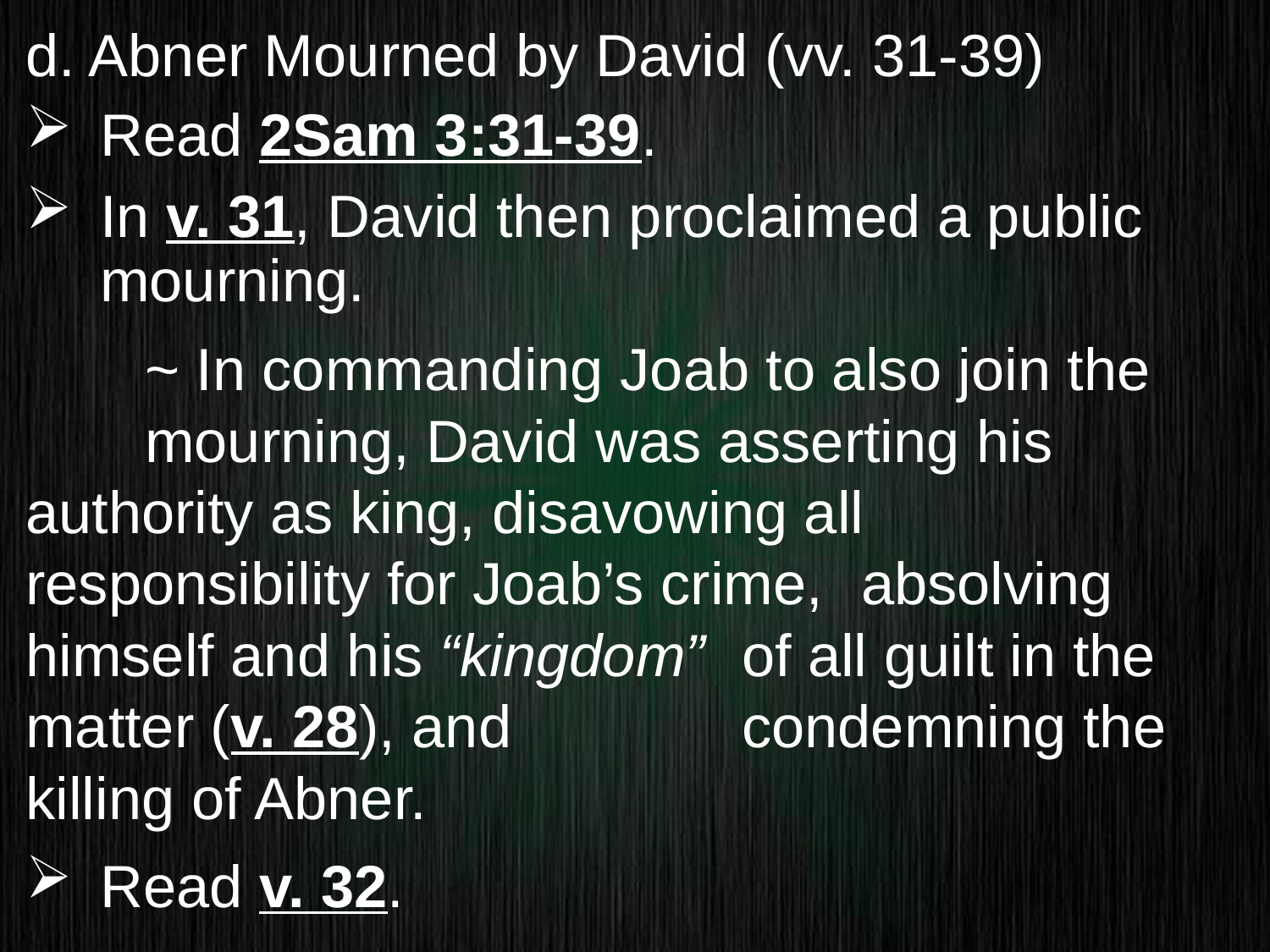

d. Abner Mourned by David (vv. 31-39)
Read 2Sam 3:31-39.
In v. 31, David then proclaimed a public mourning.
	~ In commanding Joab to also join the 		mourning, David was asserting his 			authority as king, disavowing all 			responsibility for Joab’s crime, 				absolving himself and his “kingdom” 		of all guilt in the matter (v. 28), and 			condemning the killing of Abner.
Read v. 32.